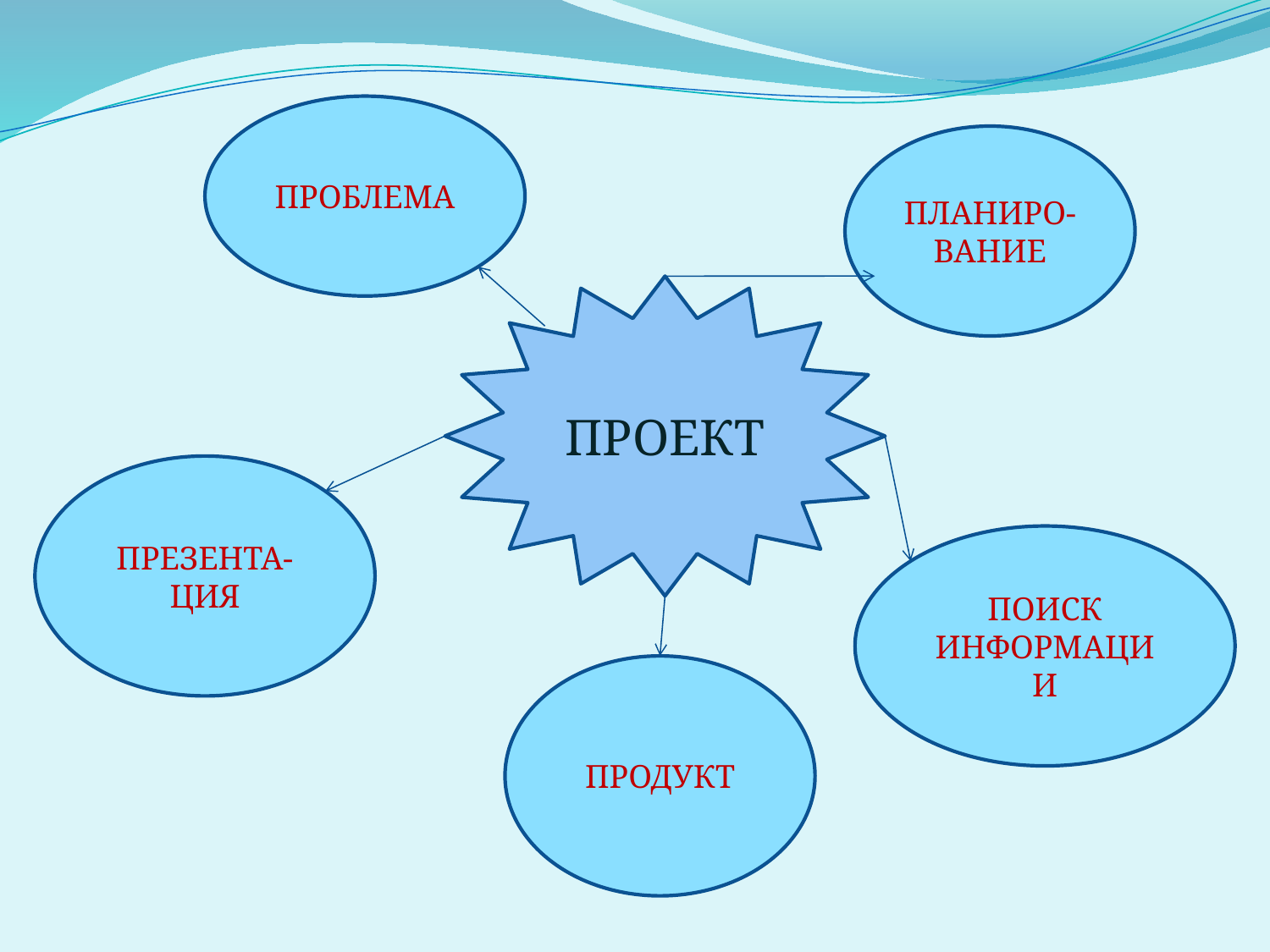

ПРОБЛЕМА
#
ПЛАНИРО-ВАНИЕ
ПРОЕКТ
ПРЕЗЕНТА-ЦИЯ
ПОИСК ИНФОРМАЦИИ
ПРОДУКТ